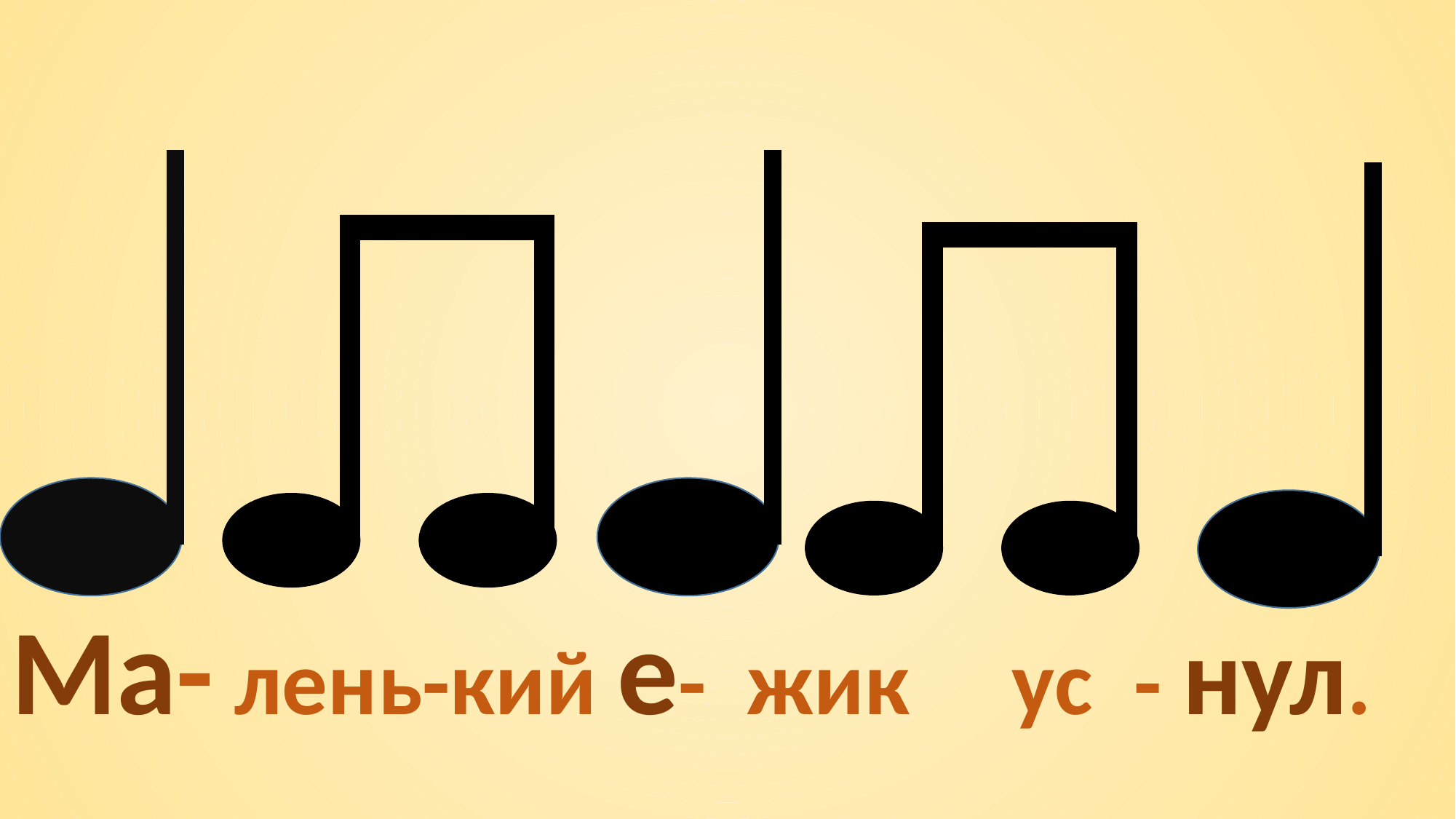

Ма- лень-кий е-  жик     ус  - нул.